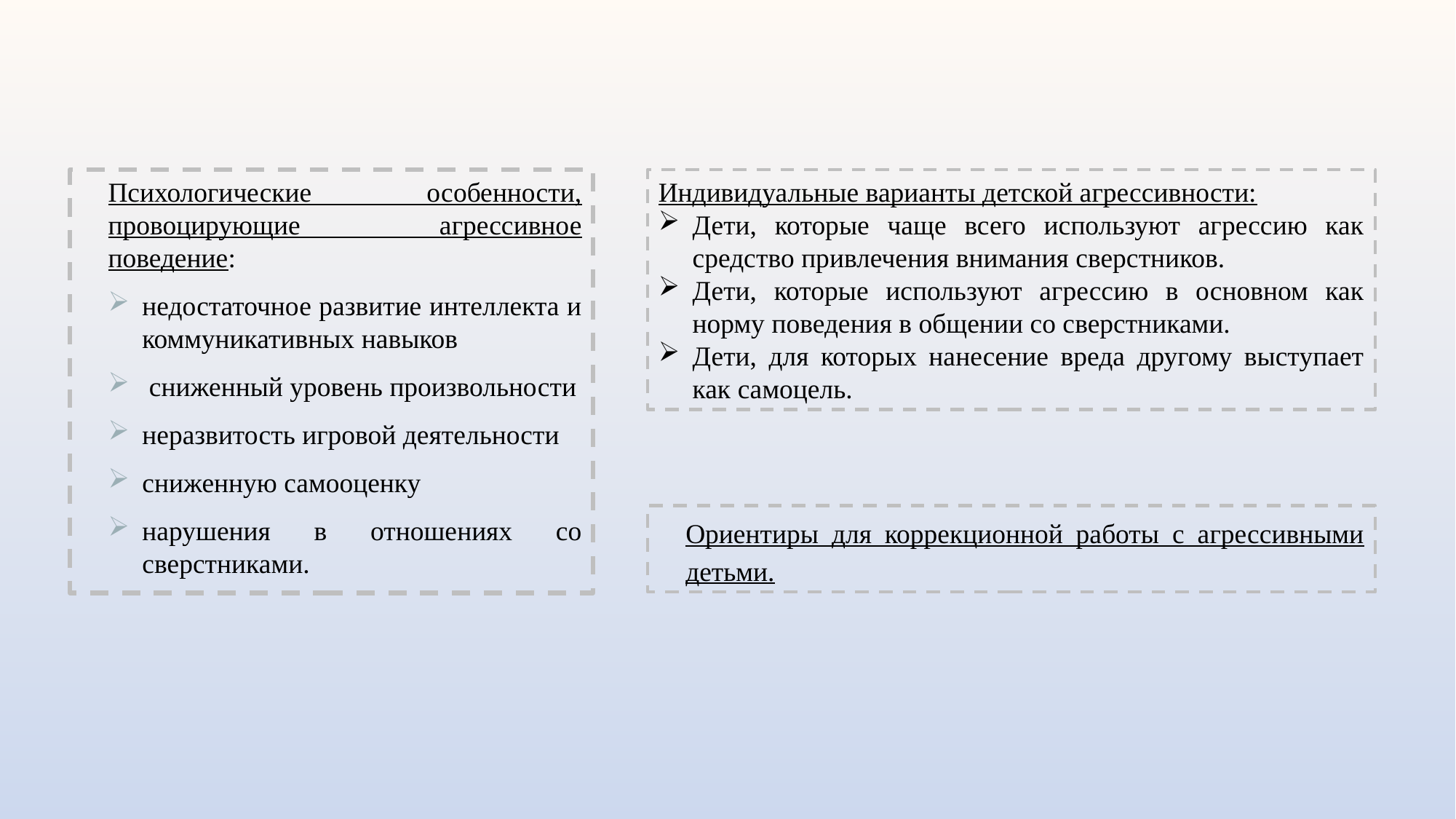

Психологические особенности, провоцирующие агрессивное поведение:
недостаточное развитие интеллекта и коммуникативных навыков
 сниженный уровень произвольности
неразвитость игровой деятельности
сниженную самооценку
нарушения в отношениях со сверстниками.

Индивидуальные варианты детской агрессивности:
Дети, которые чаще всего используют агрессию как средство привлечения внимания сверстников.
Дети, которые используют агрессию в основном как норму поведения в общении со сверстниками.
Дети, для которых нанесение вреда другому выступает как самоцель.
Ориентиры для коррекционной работы с агрессивными детьми.